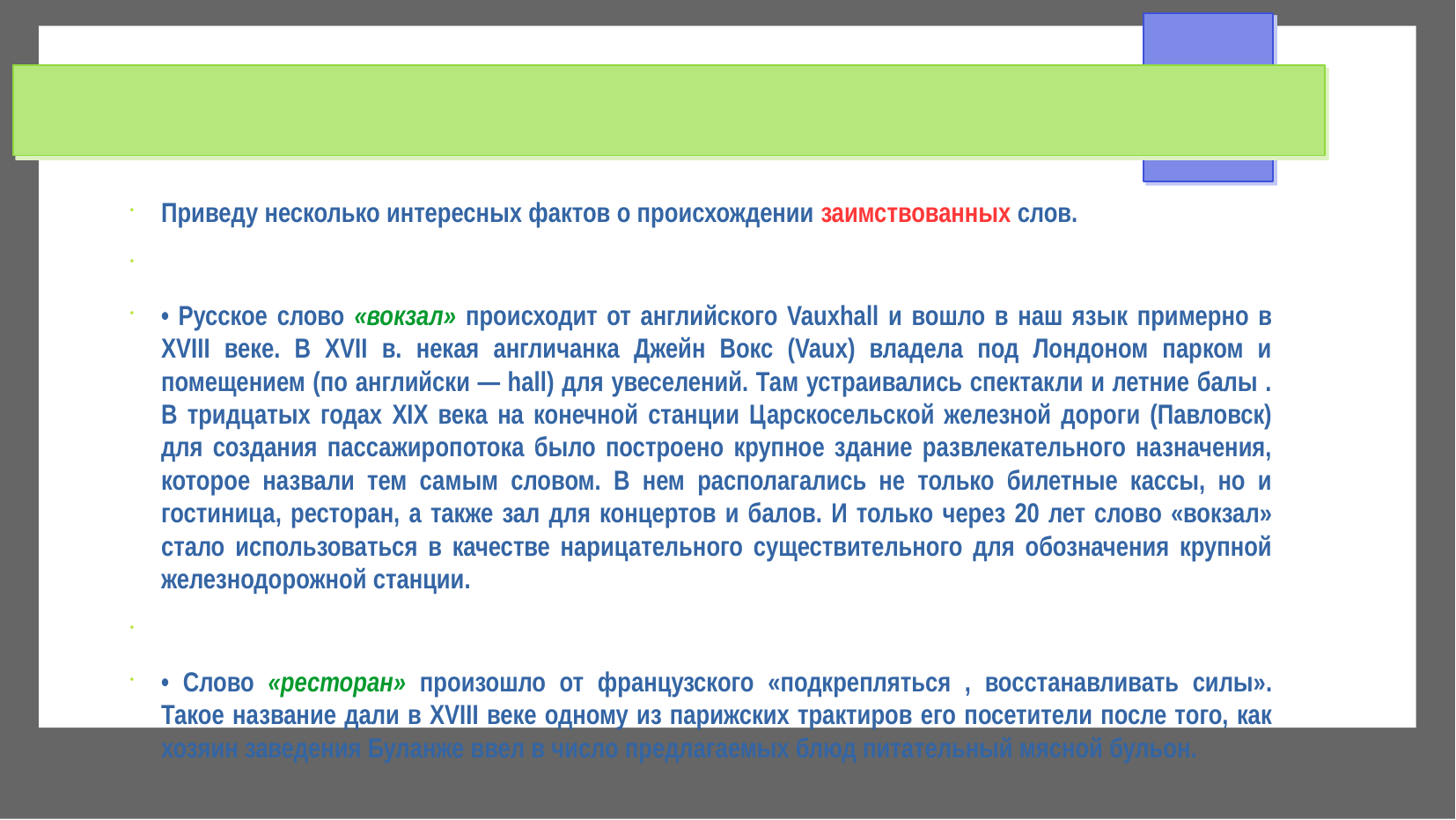

# Приведу несколько интересных фактов о происхождении заимствованных слов.

• Русское слово «вокзал» происходит от английского Vauxhall и вошло в наш язык примерно в XVIII веке. В XVII в. некая англичанка Джейн Вокс (Vaux) владела под Лондоном парком и помещением (по английски — hall) для увеселений. Там устраивались спектакли и летние балы . В тридцатых годах XIX века на конечной станции Царскосельской железной дороги (Павловск) для создания пассажиропотока было построено крупное здание развлекательного назначения, которое назвали тем самым словом. В нем располагались не только билетные кассы, но и гостиница, ресторан, а также зал для концертов и балов. И только через 20 лет слово «вокзал» стало использоваться в качестве нарицательного существительного для обозначения крупной железнодорожной станции.

• Слово «ресторан» произошло от французского «подкрепляться , восстанавливать силы». Такое название дали в XVIII веке одному из парижских трактиров его посетители после того, как хозяин заведения Буланже ввел в число предлагаемых блюд питательный мясной бульон.